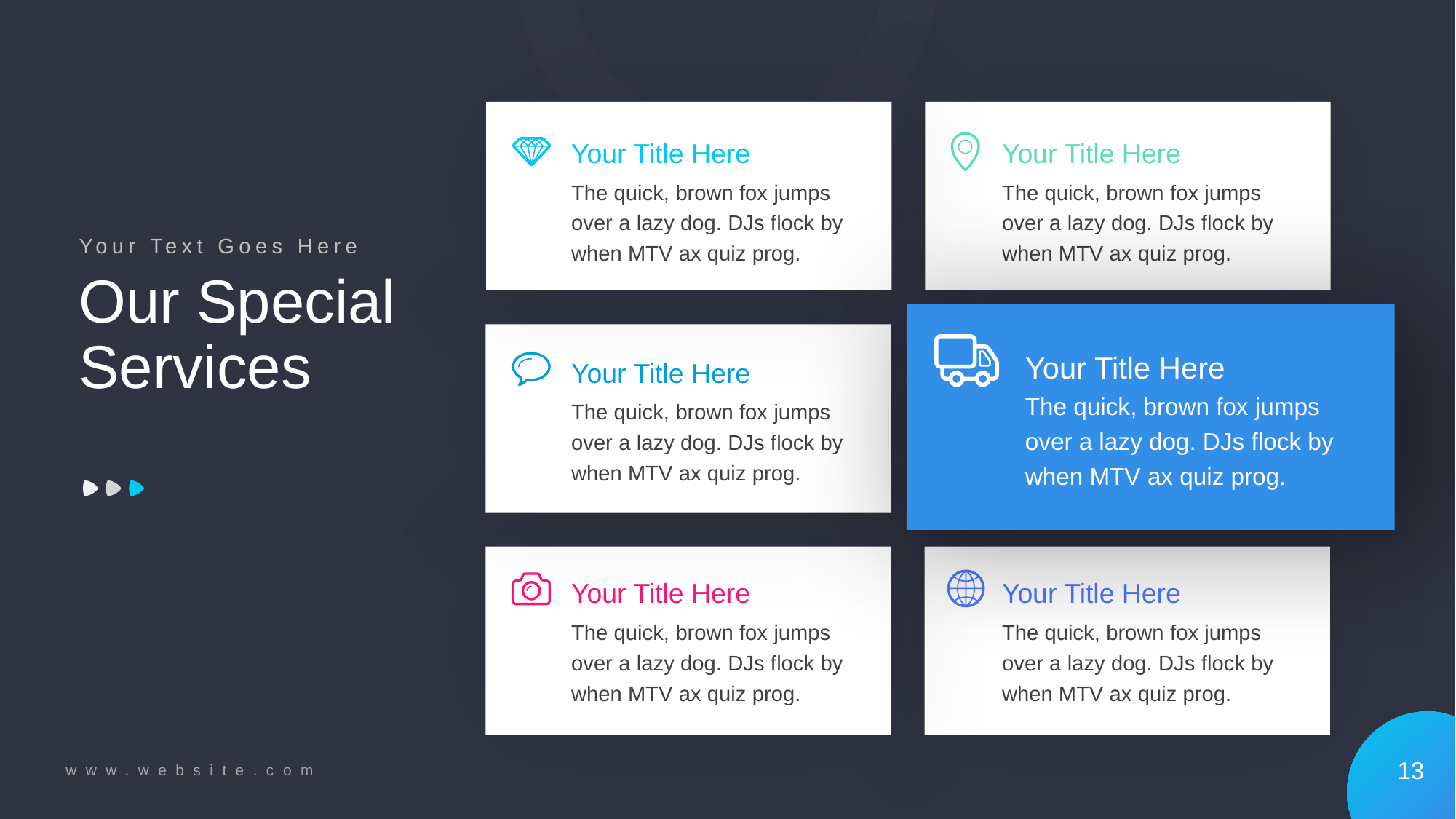

Your Title Here
Your Title Here

The quick, brown fox jumps over a lazy dog. DJs flock by when MTV ax quiz prog.
The quick, brown fox jumps over a lazy dog. DJs flock by when MTV ax quiz prog.
Your Text Goes Here

# Our Special Services

Your Title Here
Your Title Here

The quick, brown fox jumps over a lazy dog. DJs flock by when MTV ax quiz prog.
The quick, brown fox jumps over a lazy dog. DJs flock by when MTV ax quiz prog.

Your Title Here
Your Title Here

The quick, brown fox jumps over a lazy dog. DJs flock by when MTV ax quiz prog.
The quick, brown fox jumps over a lazy dog. DJs flock by when MTV ax quiz prog.